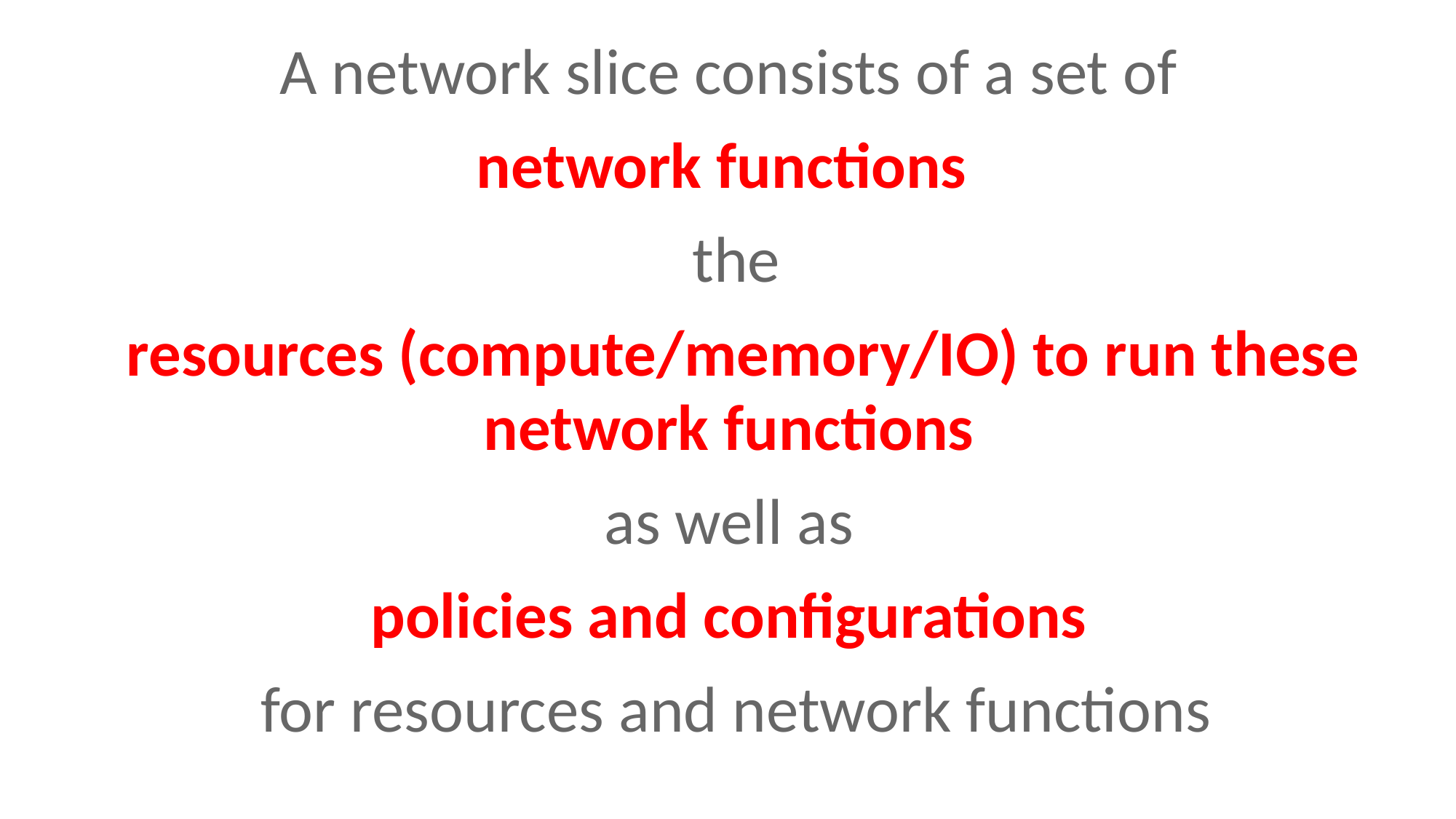

A network slice consists of a set of
network functions
the
 resources (compute/memory/IO) to run these network functions
as well as
policies and configurations
for resources and network functions